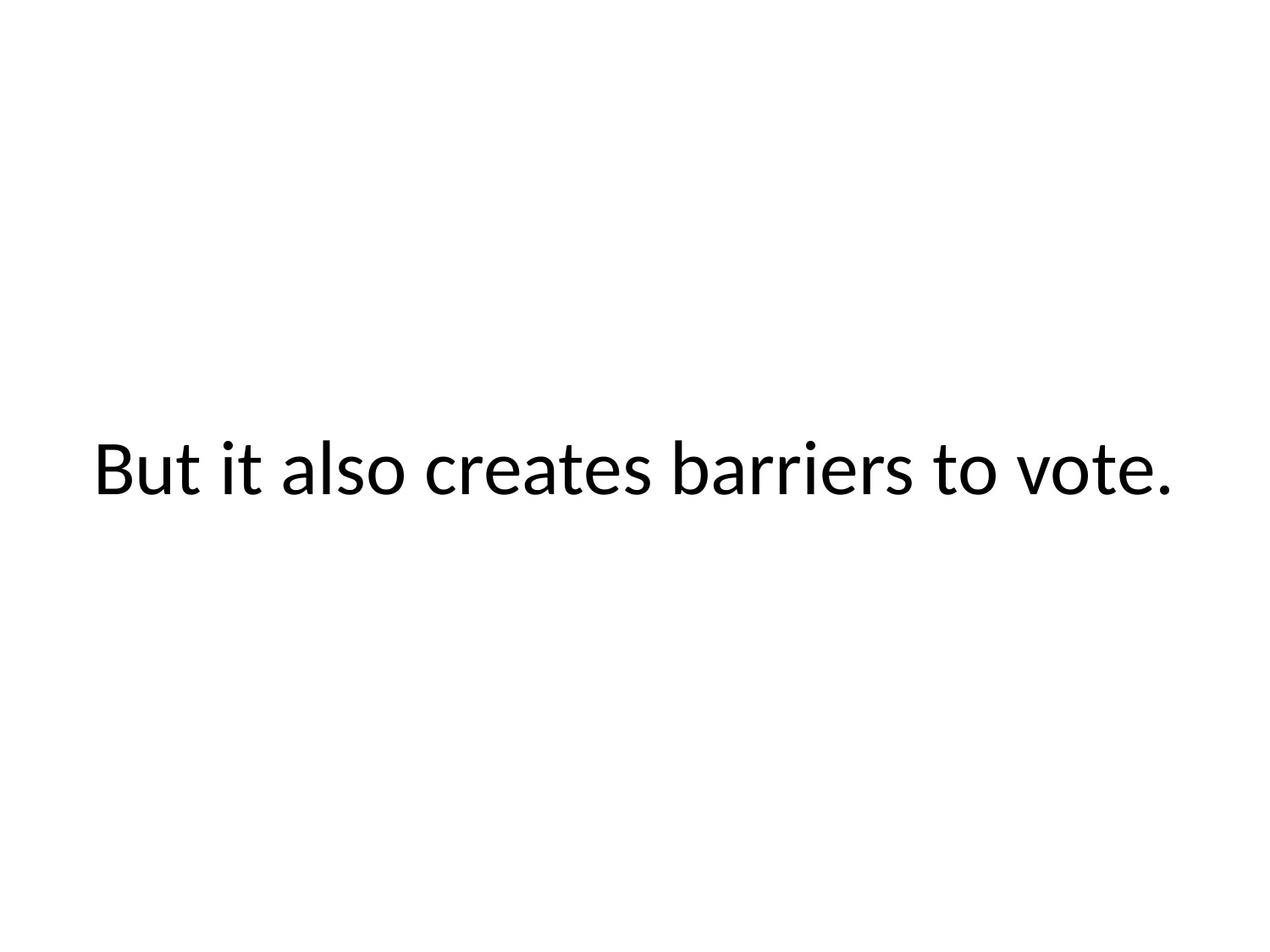

# But it also creates barriers to vote.